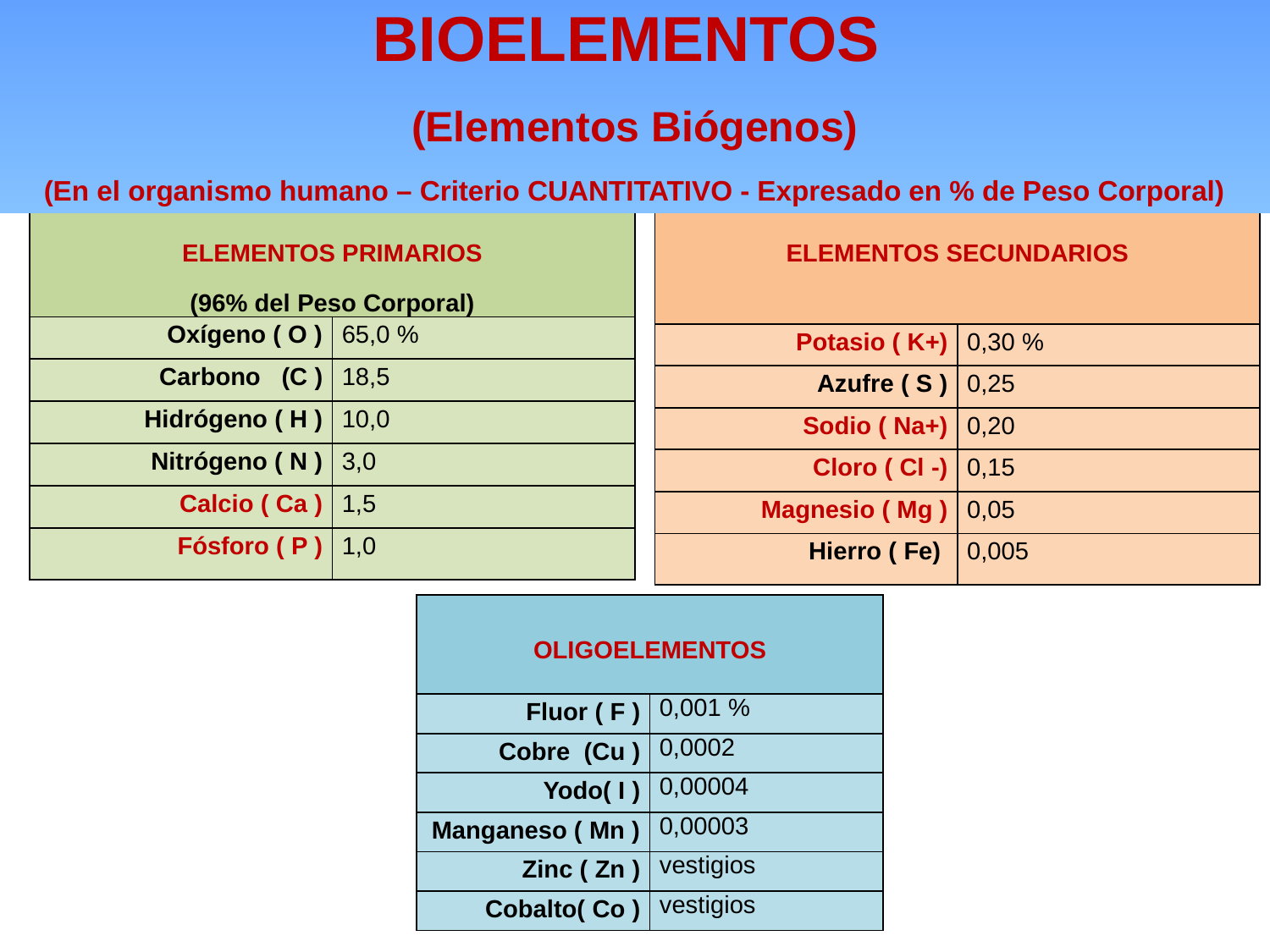

BIOELEMENTOS
(Elementos Biógenos)
(En el organismo humano – Criterio CUANTITATIVO - Expresado en % de Peso Corporal)
| ELEMENTOS PRIMARIOS (96% del Peso Corporal) |  |
| --- | --- |
| Oxígeno ( O ) | 65,0 % |
| Carbono (C ) | 18,5 |
| Hidrógeno ( H ) | 10,0 |
| Nitrógeno ( N ) | 3,0 |
| Calcio ( Ca ) | 1,5 |
| Fósforo ( P ) | 1,0 |
| ELEMENTOS SECUNDARIOS |  |
| --- | --- |
| Potasio ( K+) | 0,30 % |
| Azufre ( S ) | 0,25 |
| Sodio ( Na+) | 0,20 |
| Cloro ( Cl -) | 0,15 |
| Magnesio ( Mg ) | 0,05 |
| Hierro ( Fe) | 0,005 |
| OLIGOELEMENTOS |  |
| --- | --- |
| Fluor ( F ) | 0,001 % |
| Cobre (Cu ) | 0,0002 |
| Yodo( I ) | 0,00004 |
| Manganeso ( Mn ) | 0,00003 |
| Zinc ( Zn ) | vestigios |
| Cobalto( Co ) | vestigios |